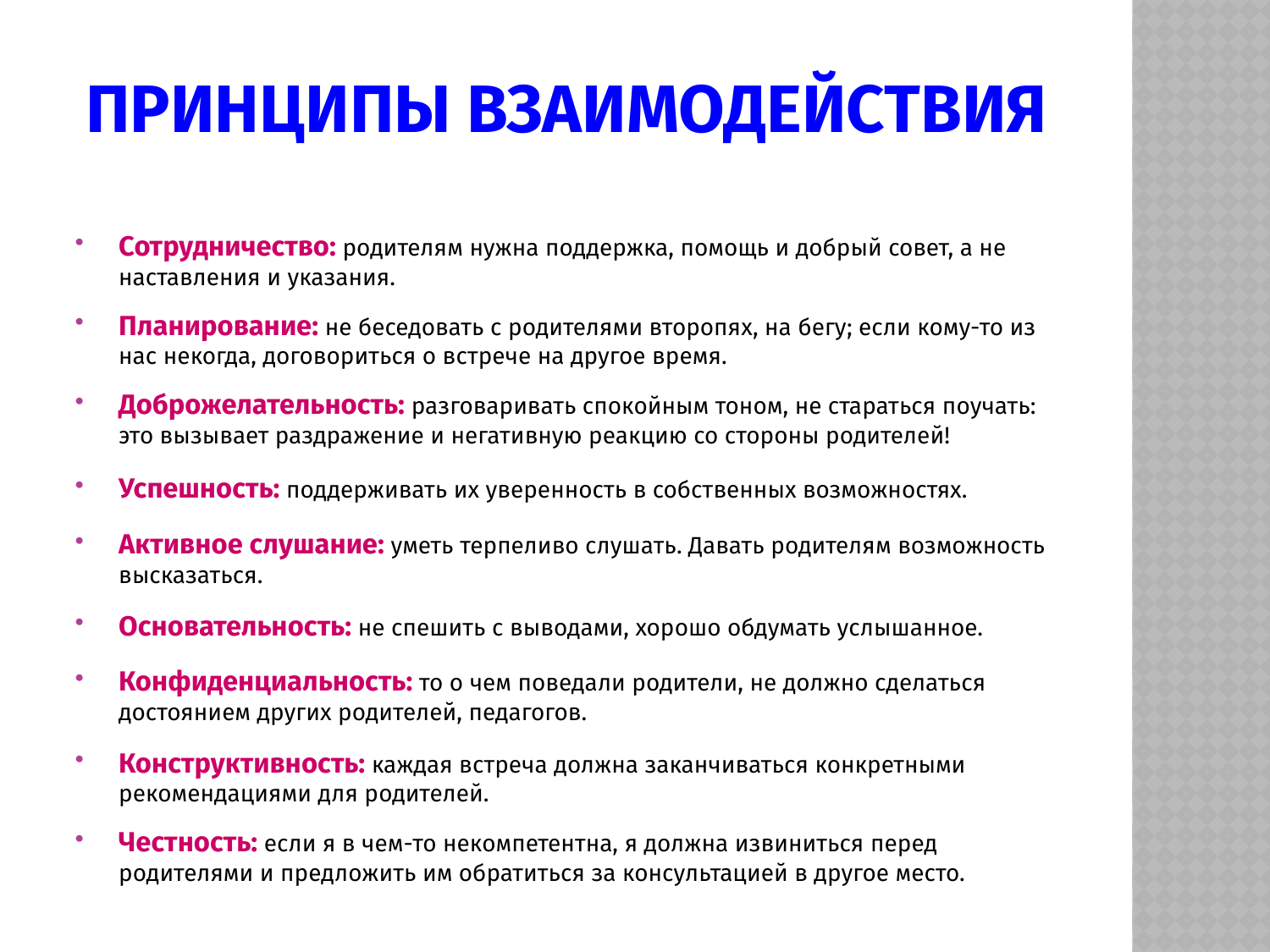

# Принципы взаимодействия

Сотрудничество: родителям нужна поддержка, помощь и добрый совет, а не наставления и указания.

Планирование: не беседовать с родителями второпях, на бегу; если кому-то из нас некогда, договориться о встрече на другое время.

Доброжелательность: разговаривать спокойным тоном, не стараться поучать: это вызывает раздражение и негативную реакцию со стороны родителей!

Успешность: поддерживать их уверенность в собственных возможностях.

Активное слушание: уметь терпеливо слушать. Давать родителям возможность высказаться.

Основательность: не спешить с выводами, хорошо обдумать услышанное.

Конфиденциальность: то о чем поведали родители, не должно сделаться достоянием других родителей, педагогов.

Конструктивность: каждая встреча должна заканчиваться конкретными рекомендациями для родителей.

Честность: если я в чем-то некомпетентна, я должна извиниться перед родителями и предложить им обратиться за консультацией в другое место.